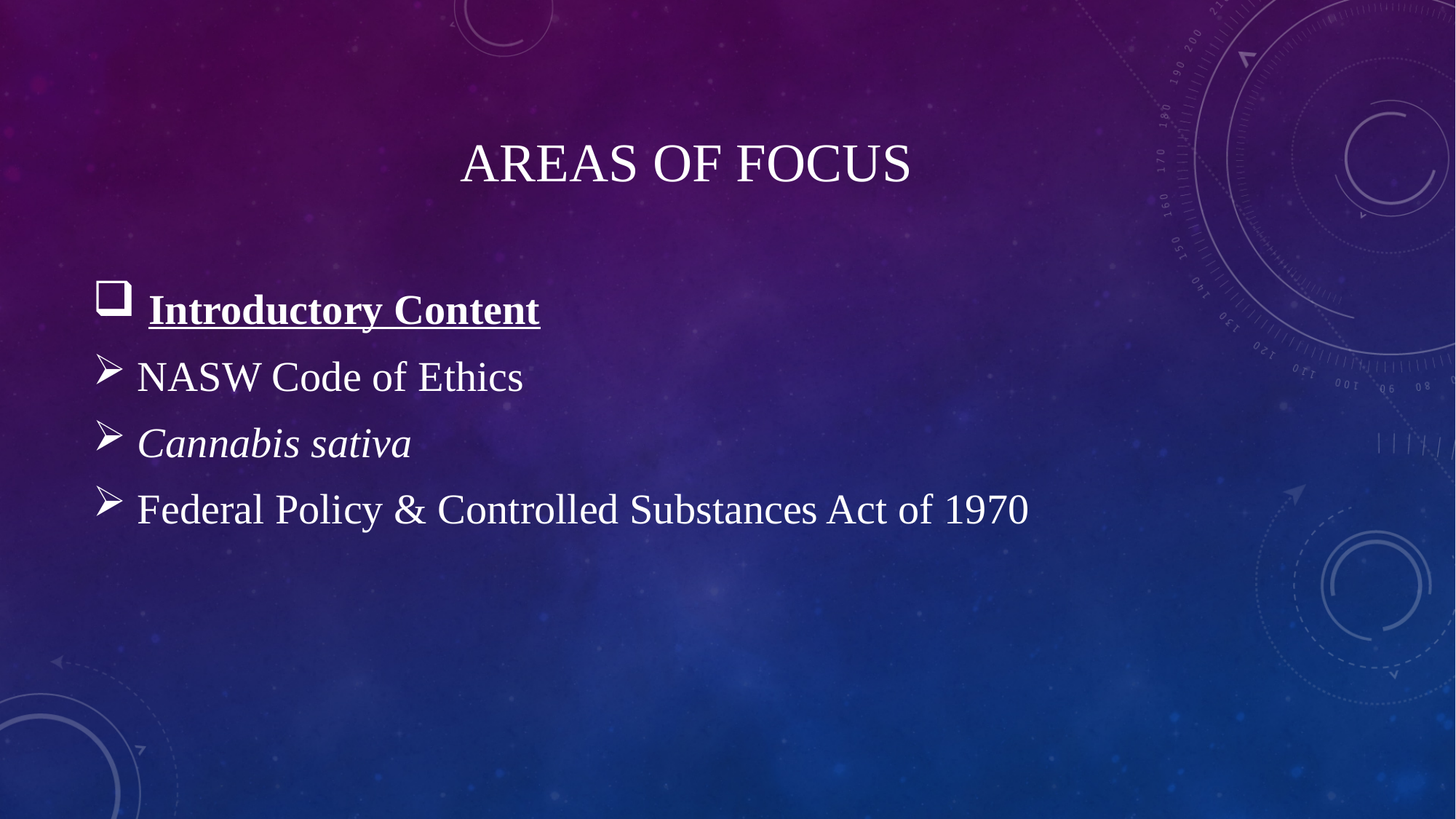

# Areas of focus
 Introductory Content
 NASW Code of Ethics
 Cannabis sativa
 Federal Policy & Controlled Substances Act of 1970